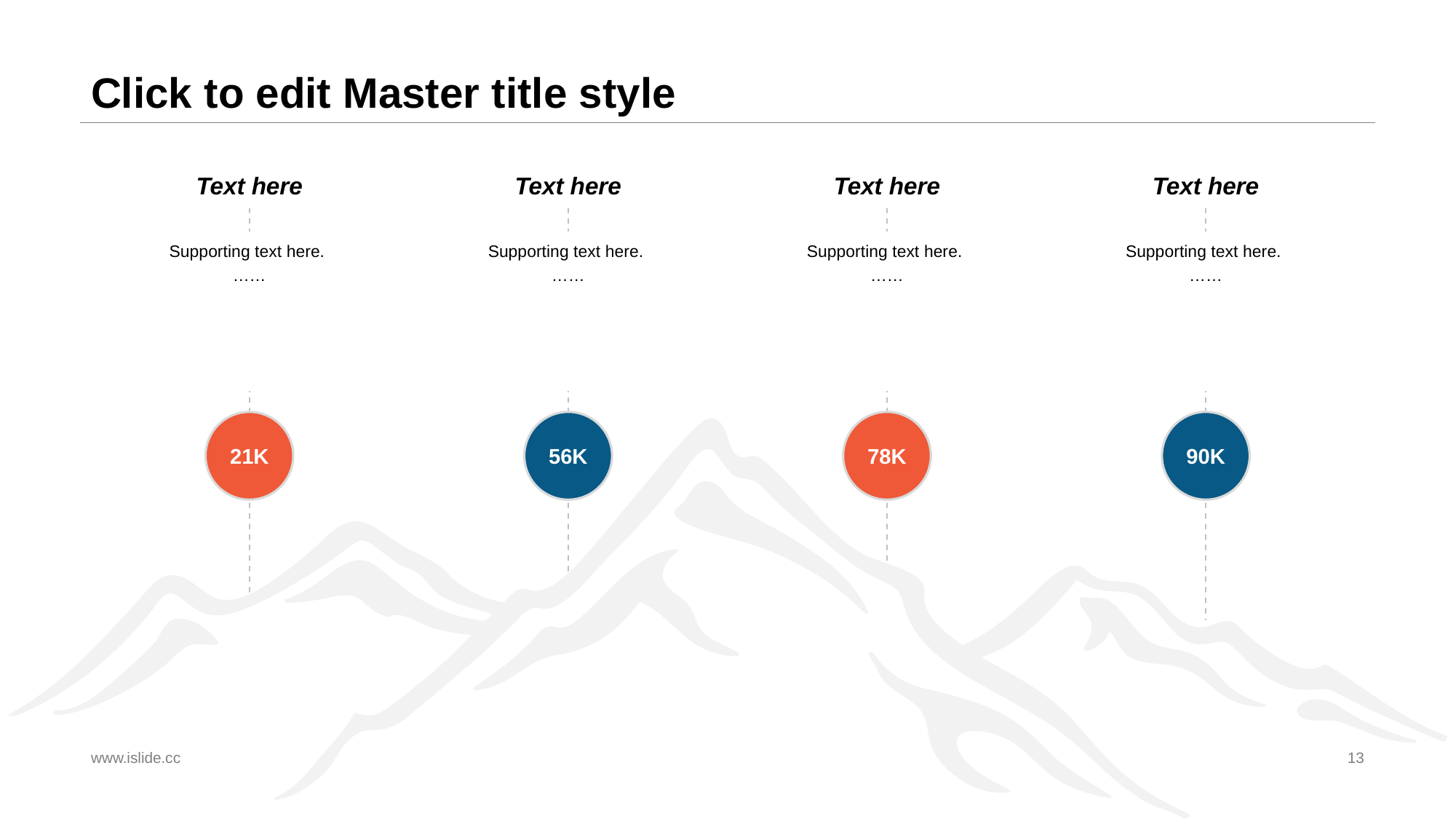

# Click to edit Master title style
Text here
Supporting text here.
……
Text here
Supporting text here.
……
Text here
Supporting text here.
……
Text here
Supporting text here.
……
21K
56K
78K
90K

www.islide.cc
13